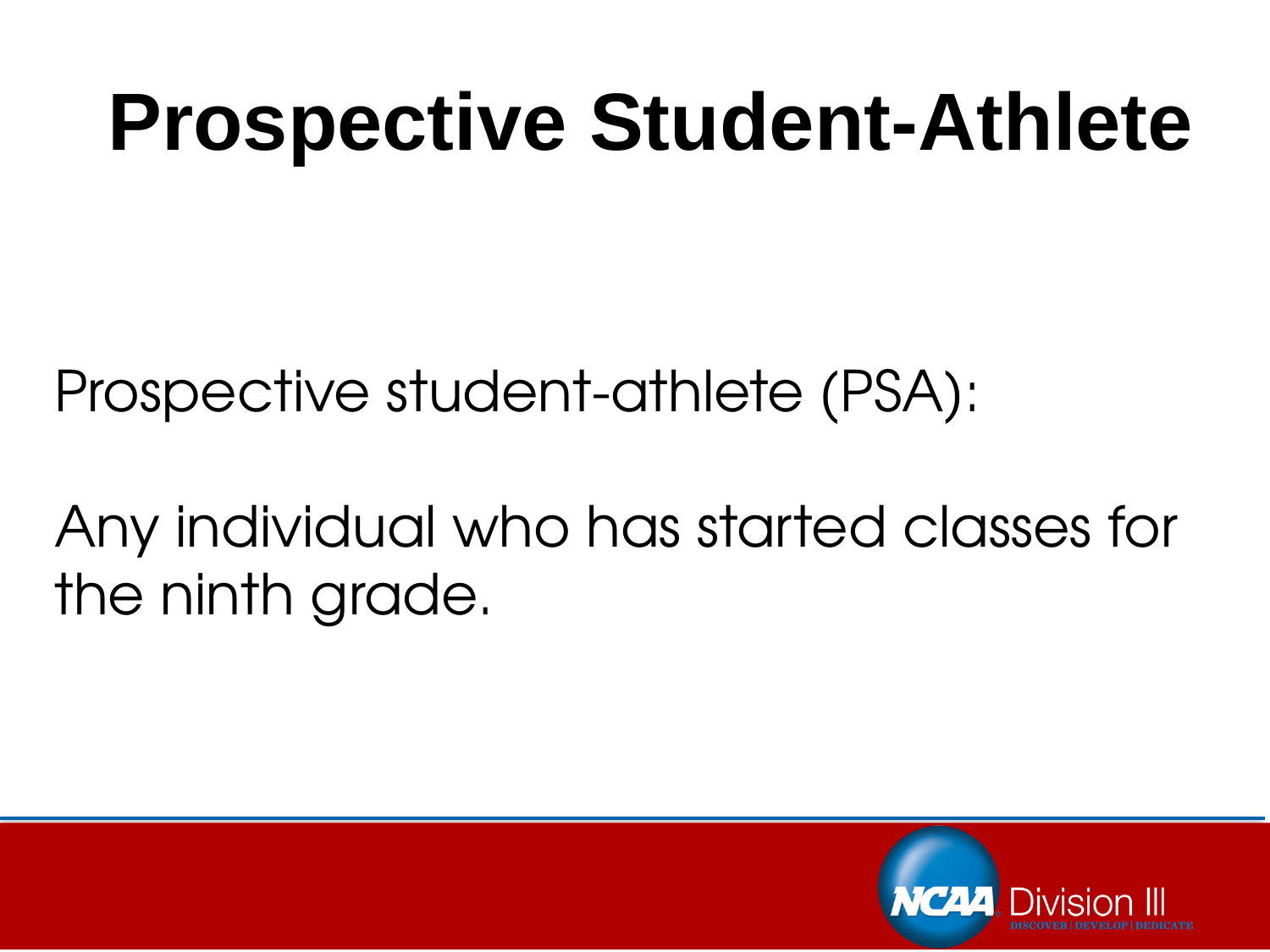

Prospective Student-Athlete
Prospective student-athlete (PSA):
Any individual who has started classes for the ninth grade.